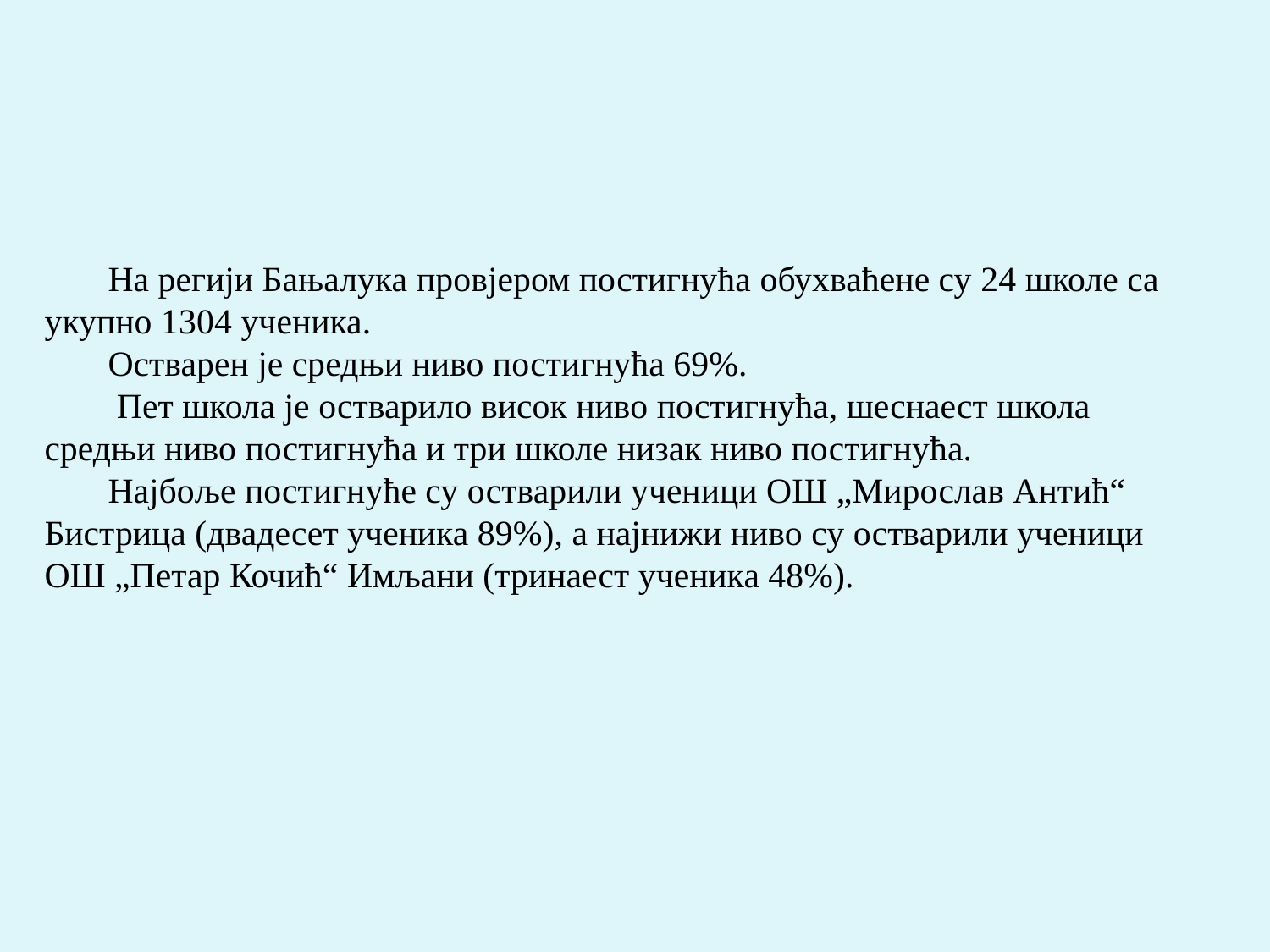

На регији Бањалука провјером постигнућа обухваћене су 24 школе са укупно 1304 ученика.
Остварен је средњи ниво постигнућа 69%.
 Пет школа је остварило висок ниво постигнућа, шеснаест школа средњи ниво постигнућа и три школе низак ниво постигнућа.
Најбоље постигнуће су остварили ученици ОШ „Мирослав Антић“ Бистрица (двадесет ученика 89%), а најнижи ниво су остварили ученици ОШ „Петар Кочић“ Имљани (тринаест ученика 48%).